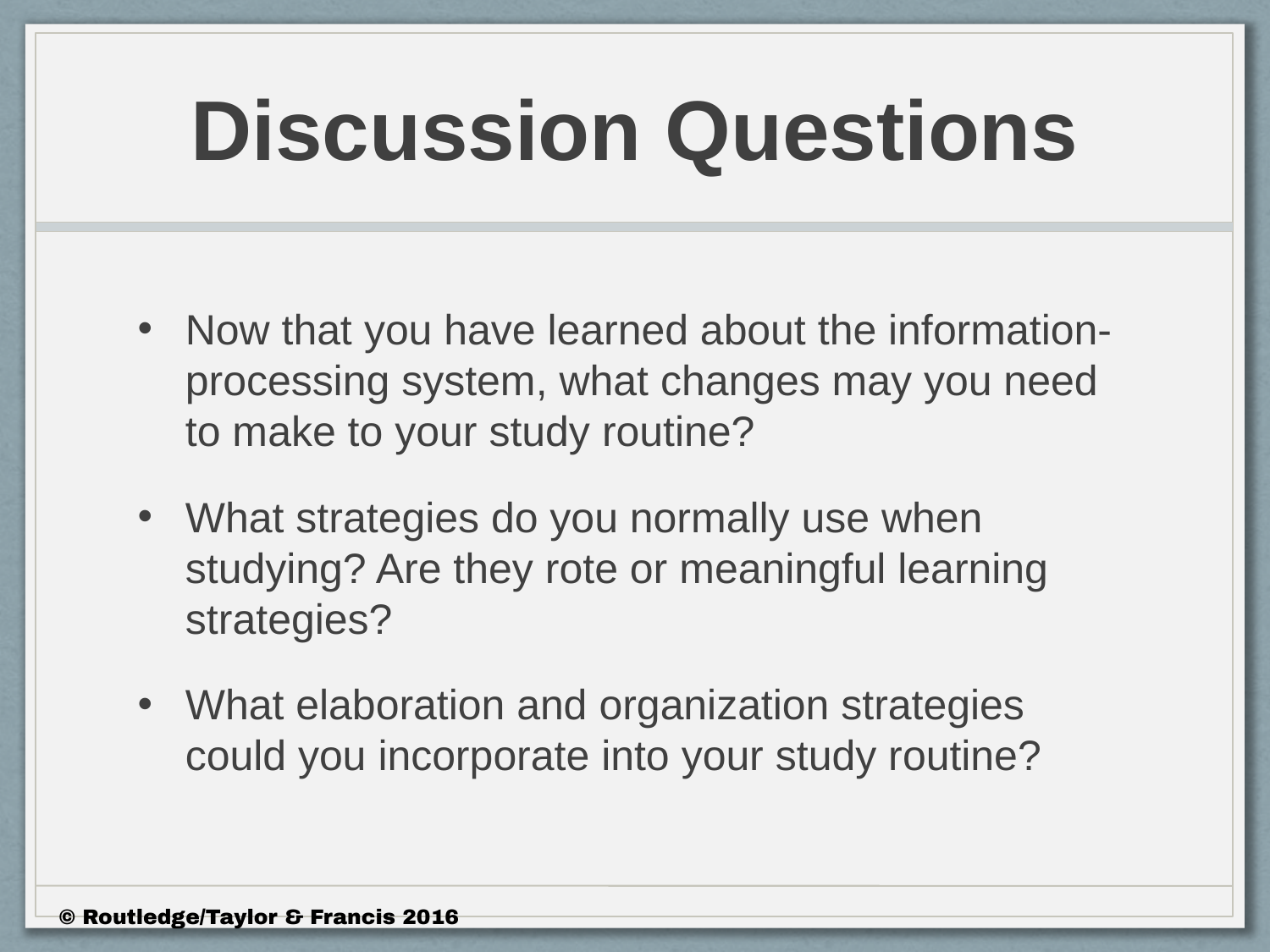

# Discussion Questions
Now that you have learned about the information-processing system, what changes may you need to make to your study routine?
What strategies do you normally use when studying? Are they rote or meaningful learning strategies?
What elaboration and organization strategies could you incorporate into your study routine?

© Routledge/Taylor & Francis 2016